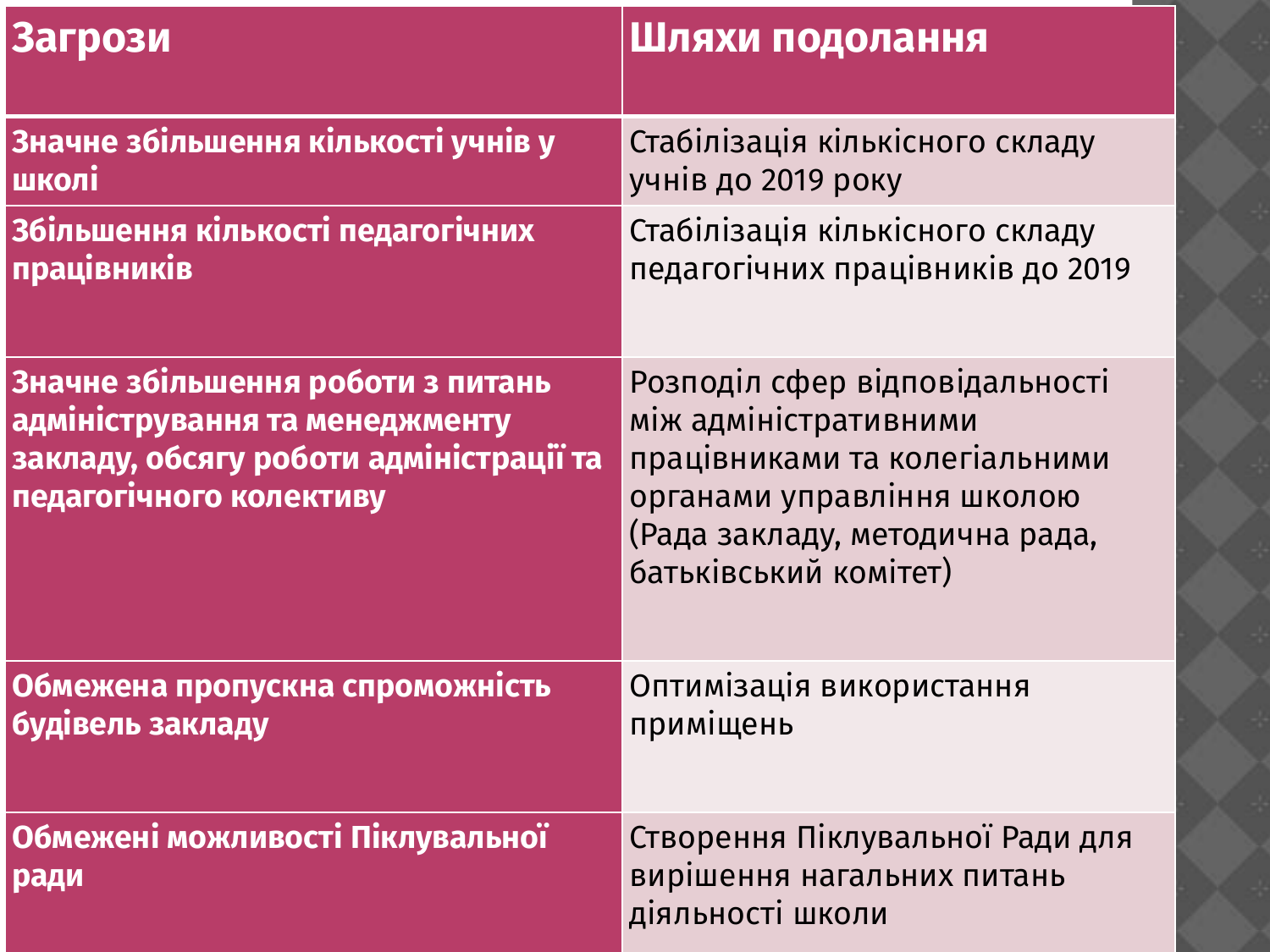

| Загрози | Шляхи подолання |
| --- | --- |
| Значне збільшення кількості учнів у школі | Стабілізація кількісного складу учнів до 2019 року |
| Збільшення кількості педагогічних працівників | Стабілізація кількісного складу педагогічних працівників до 2019 |
| Значне збільшення роботи з питань адміністрування та менеджменту закладу, обсягу роботи адміністрації та педагогічного колективу | Розподіл сфер відповідальності між адміністративними працівниками та колегіальними органами управління школою (Рада закладу, методична рада, батьківський комітет) |
| Обмежена пропускна спроможність будівель закладу | Оптимізація використання приміщень |
| Обмежені можливості Піклувальної ради | Створення Піклувальної Ради для вирішення нагальних питань діяльності школи |